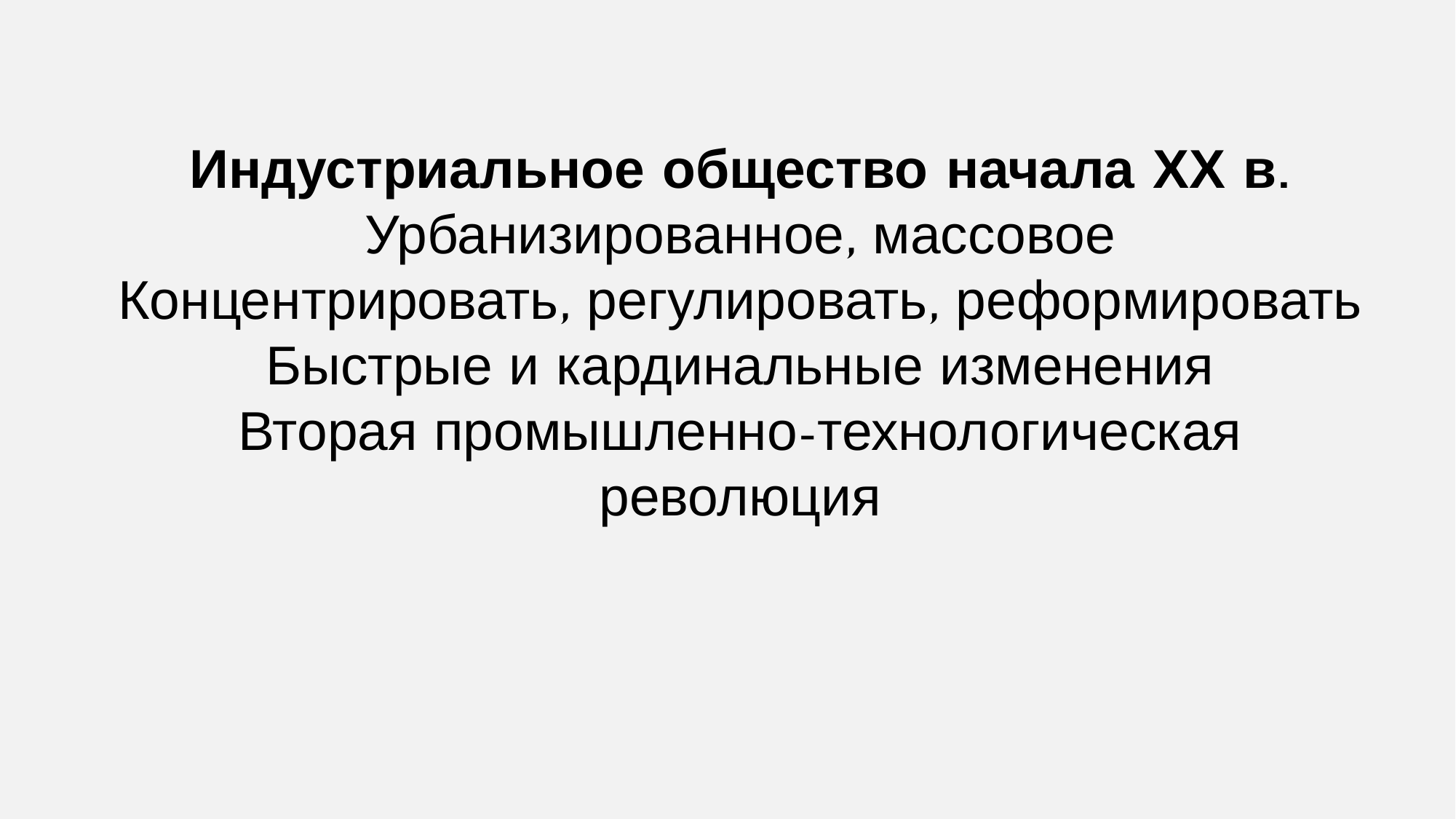

Индустриальное общество начала ХХ в.
Урбанизированное, массовое
Концентрировать, регулировать, реформировать
Быстрые и кардинальные изменения
Вторая промышленно-технологическая революция